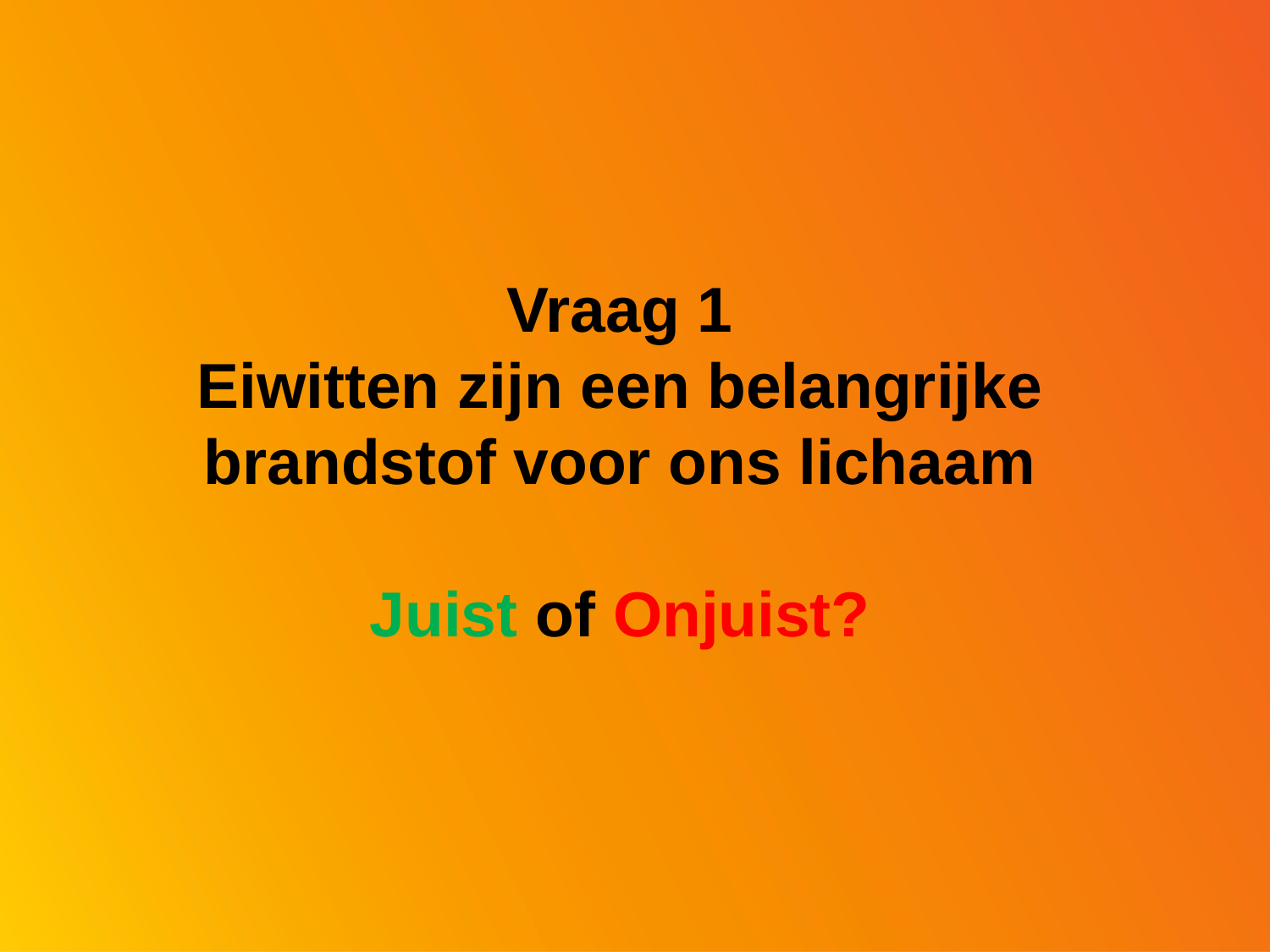

Vraag 1
Eiwitten zijn een belangrijke brandstof voor ons lichaam

Juist of Onjuist?